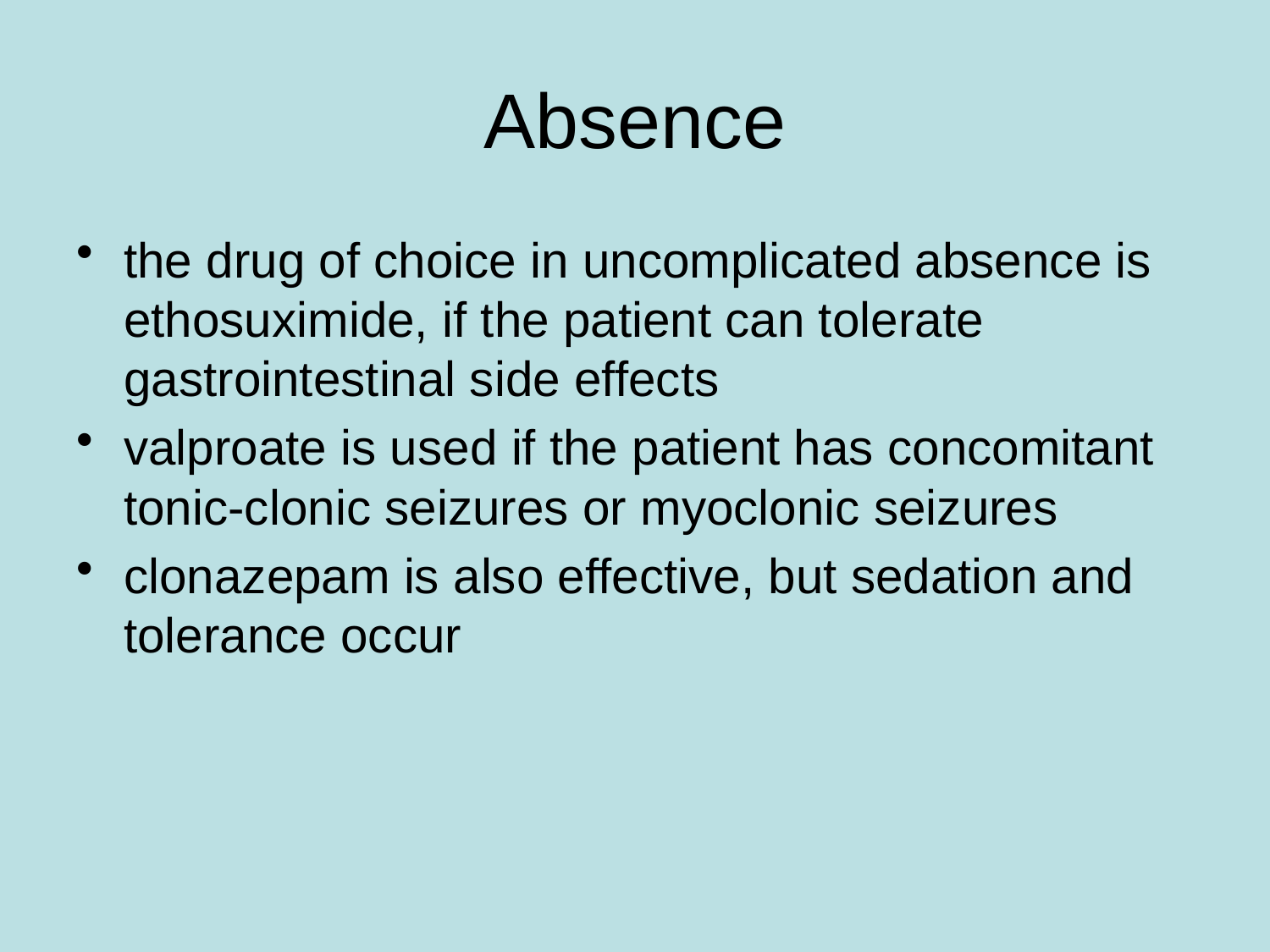

# Absence
the drug of choice in uncomplicated absence is ethosuximide, if the patient can tolerate gastrointestinal side effects
valproate is used if the patient has concomitant tonic-clonic seizures or myoclonic seizures
clonazepam is also effective, but sedation and tolerance occur